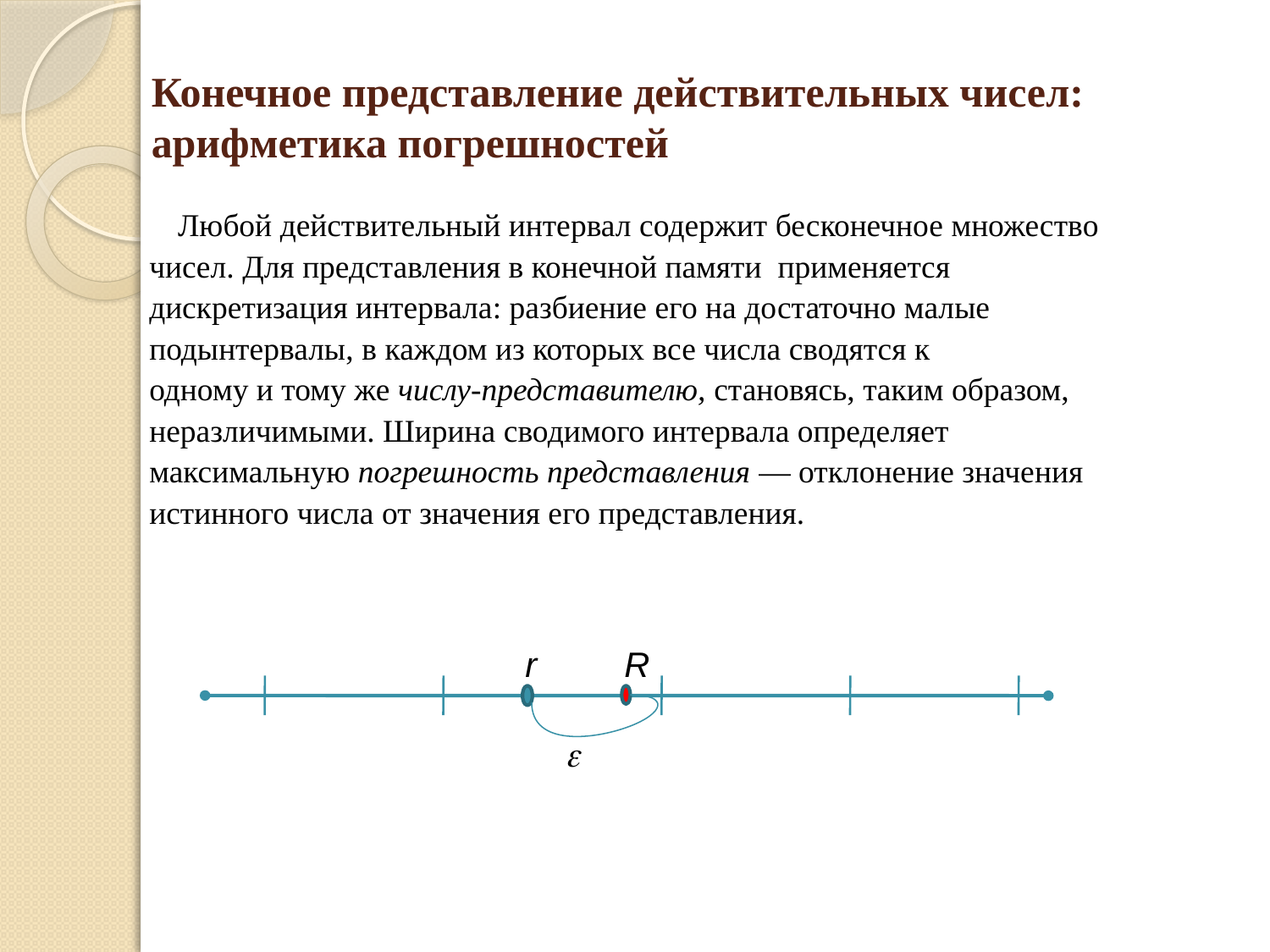

Конечное представление действительных чисел: арифметика погрешностей
   Любой действительный интервал содержит бесконечное множество
чисел. Для представления в конечной памяти  применяется
дискретизация интервала: разбиение его на достаточно малые
подынтервалы, в каждом из которых все числа сводятся к
одному и тому же числу-представителю, становясь, таким образом,
неразличимыми. Ширина сводимого интервала определяет
максимальную погрешность представления — отклонение значения
истинного числа от значения его представления.

r
R

ε